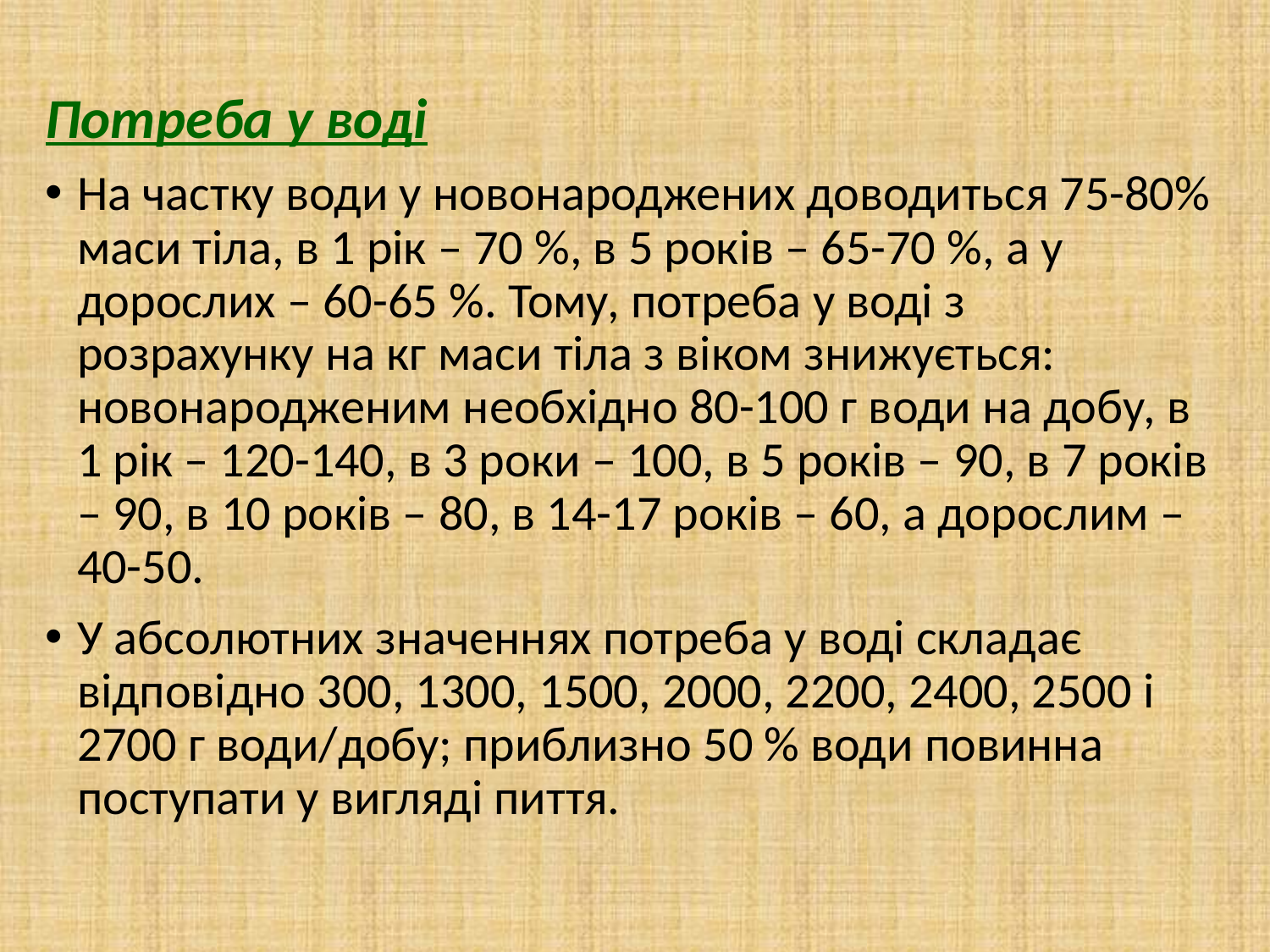

Потреба у воді
На частку води у новонароджених доводиться 75-80% маси тіла, в 1 рік – 70 %, в 5 років – 65-70 %, а у дорослих – 60-65 %. Тому, потреба у воді з розрахунку на кг маси тіла з віком знижується: новонародженим необхідно 80-100 г води на добу, в 1 рік – 120-140, в 3 роки – 100, в 5 років – 90, в 7 років – 90, в 10 років – 80, в 14-17 років – 60, а дорослим – 40-50.
У абсолютних значеннях потреба у воді складає відповідно 300, 1300, 1500, 2000, 2200, 2400, 2500 і 2700 г води/добу; приблизно 50 % води повинна поступати у вигляді пиття.